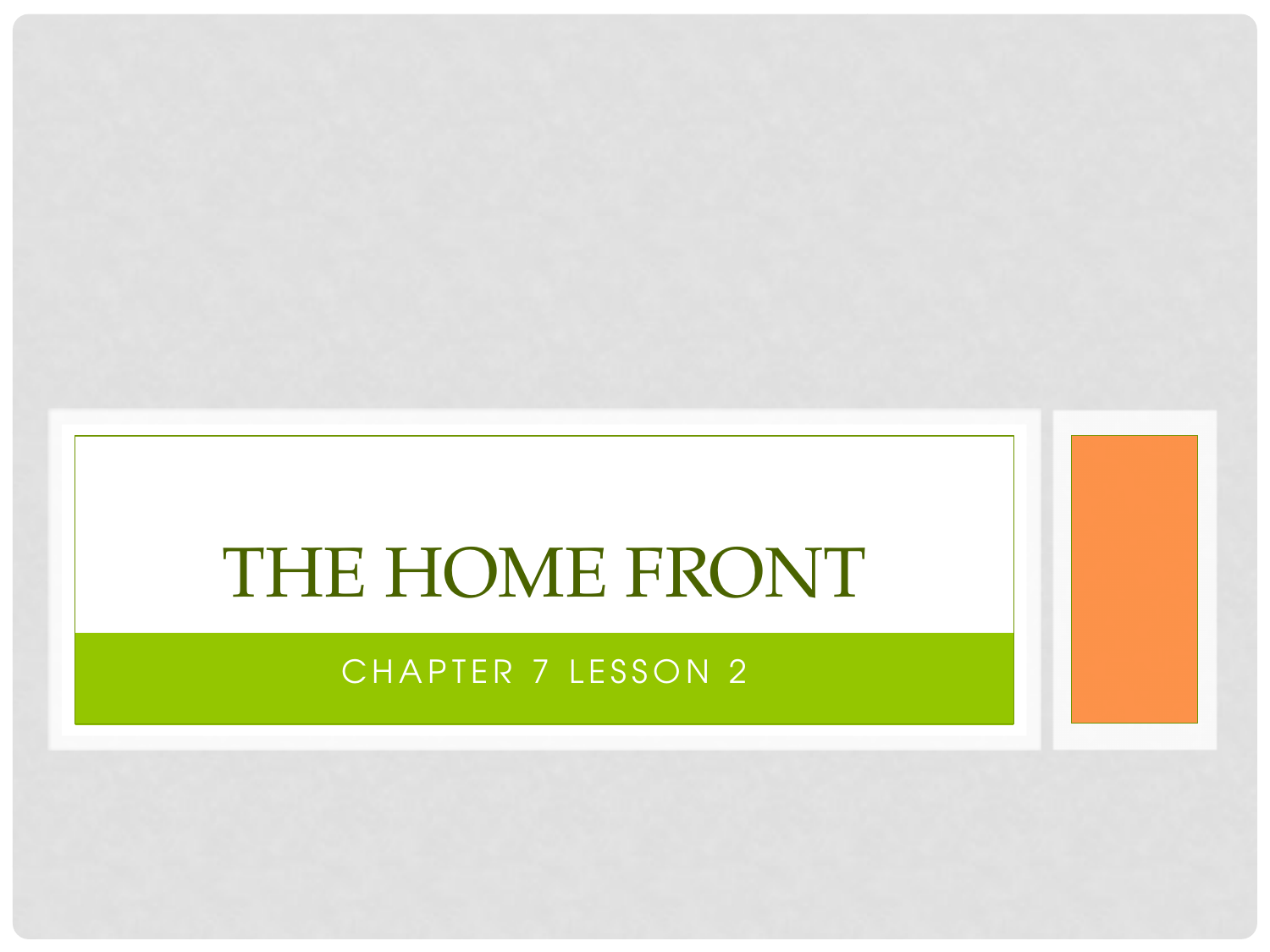

# The Home Front
Chapter 7 Lesson 2